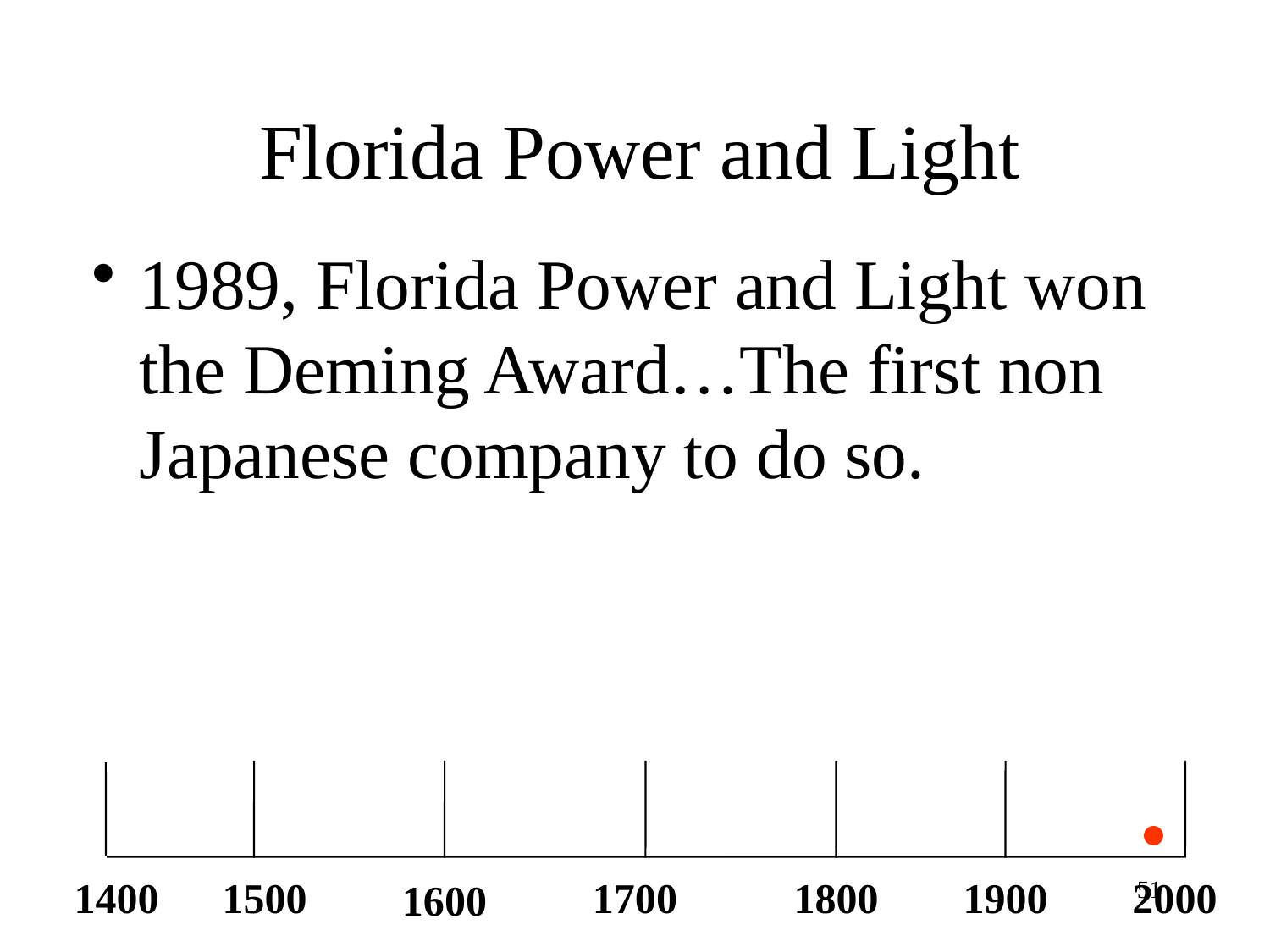

# Florida Power and Light
1989, Florida Power and Light won the Deming Award…The first non Japanese company to do so.

1400
1500
1700
1800
1900
2000
51
1600